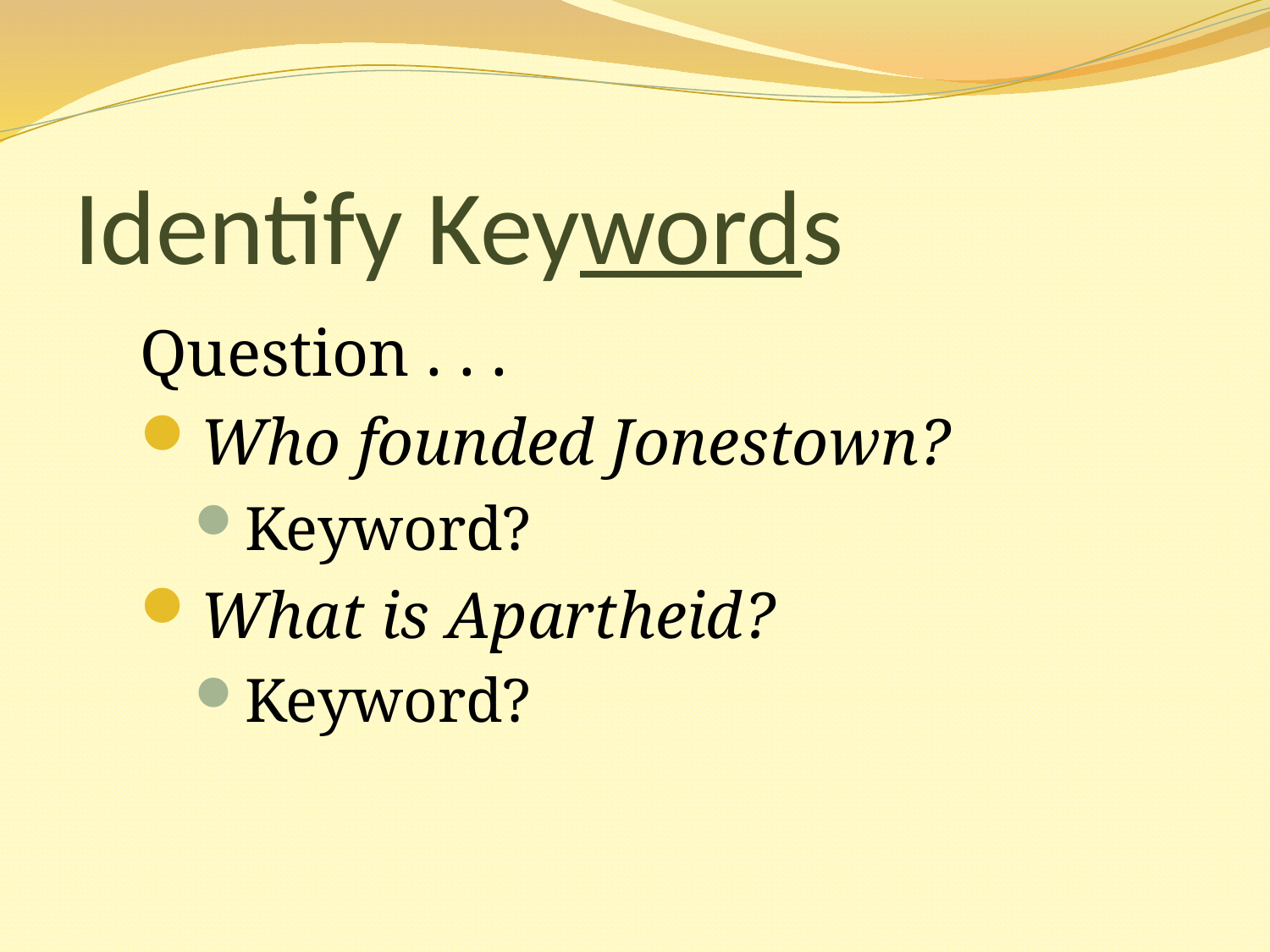

# Identify Keywords
Question . . .
Who founded Jonestown?
Keyword?
What is Apartheid?
Keyword?